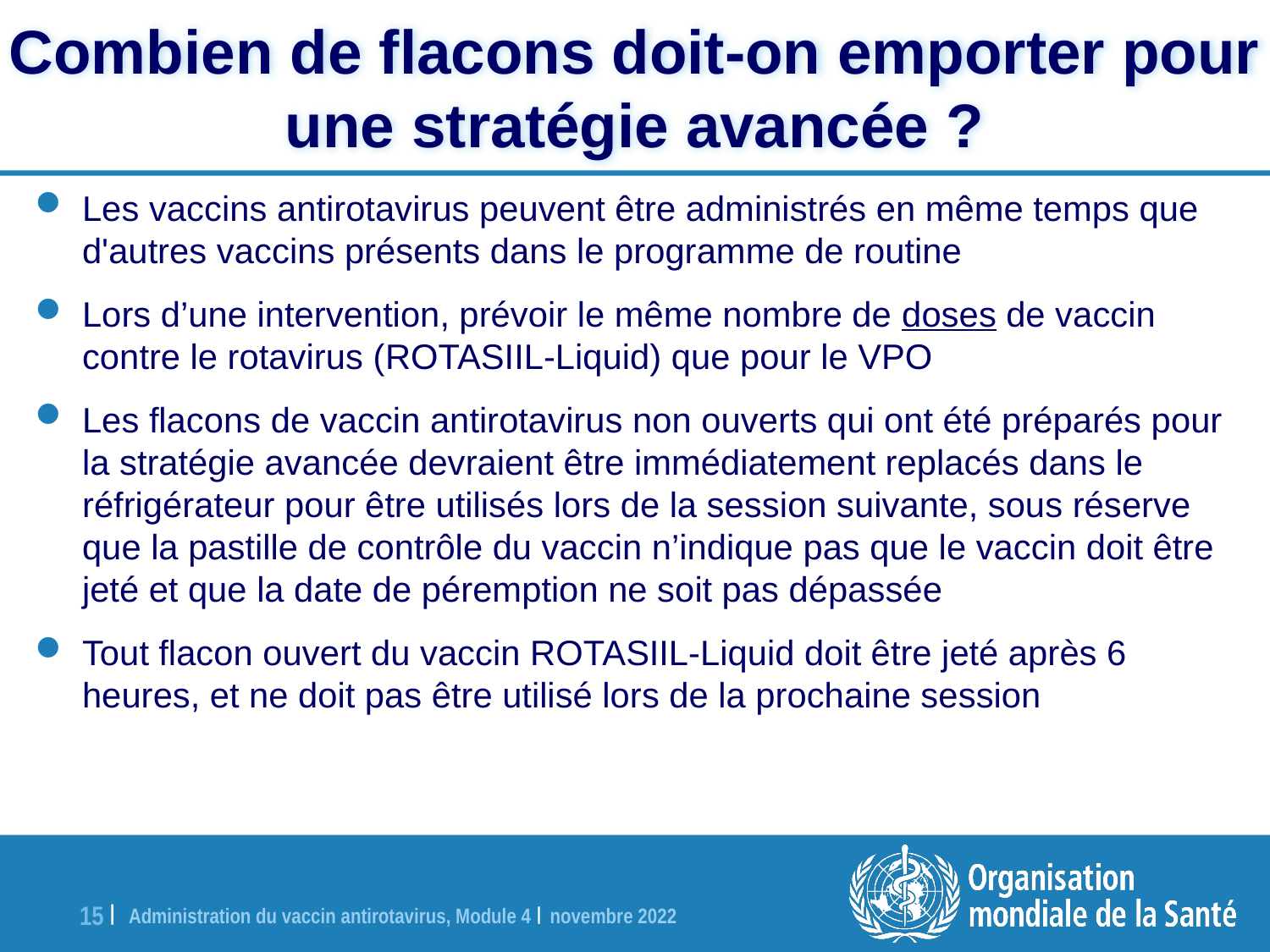

Combien de flacons doit-on emporter pour une stratégie avancée ?
Les vaccins antirotavirus peuvent être administrés en même temps que d'autres vaccins présents dans le programme de routine
Lors d’une intervention, prévoir le même nombre de doses de vaccin contre le rotavirus (ROTASIIL-Liquid) que pour le VPO
Les flacons de vaccin antirotavirus non ouverts qui ont été préparés pour la stratégie avancée devraient être immédiatement replacés dans le réfrigérateur pour être utilisés lors de la session suivante, sous réserve que la pastille de contrôle du vaccin n’indique pas que le vaccin doit être jeté et que la date de péremption ne soit pas dépassée
Tout flacon ouvert du vaccin ROTASIIL-Liquid doit être jeté après 6 heures, et ne doit pas être utilisé lors de la prochaine session